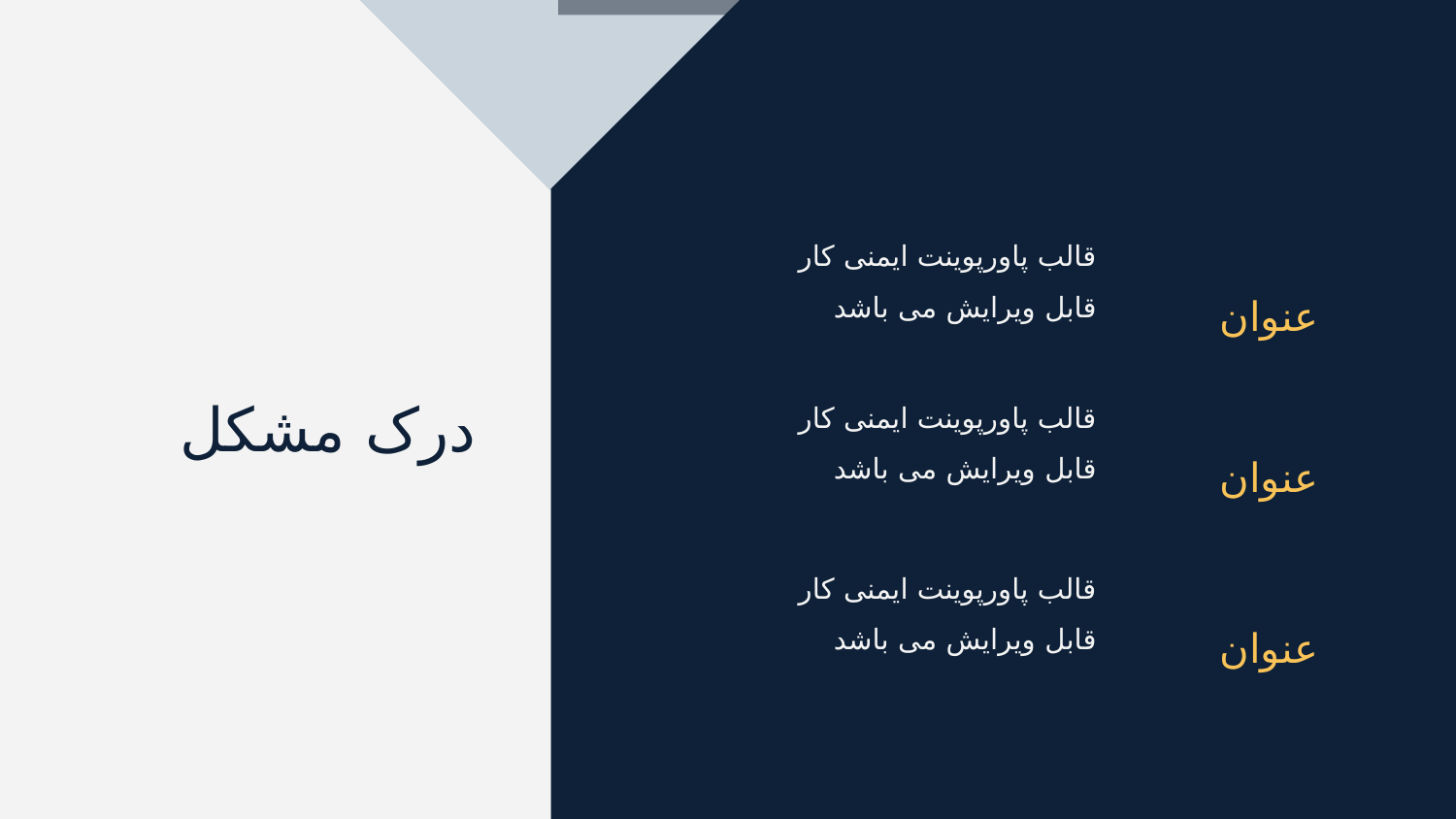

قالب پاورپوینت ایمنی کار قابل ویرایش می باشد
# عنوان
درک مشکل
قالب پاورپوینت ایمنی کار قابل ویرایش می باشد
عنوان
قالب پاورپوینت ایمنی کار قابل ویرایش می باشد
عنوان